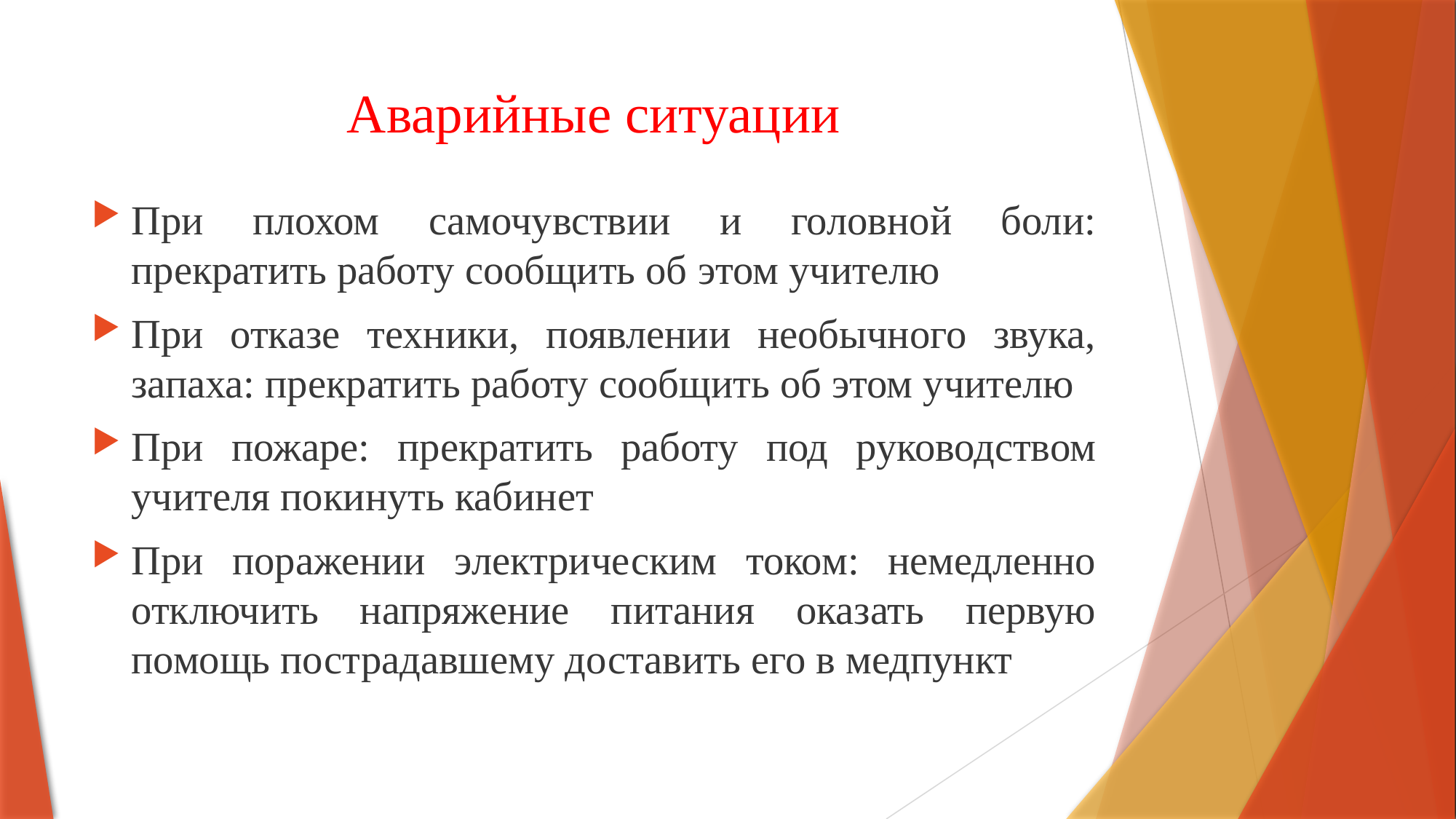

# Аварийные ситуации
При плохом самочувствии и головной боли: прекратить работу сообщить об этом учителю
При отказе техники, появлении необычного звука, запаха: прекратить работу сообщить об этом учителю
При пожаре: прекратить работу под руководством учителя покинуть кабинет
При поражении электрическим током: немедленно отключить напряжение питания оказать первую помощь пострадавшему доставить его в медпункт